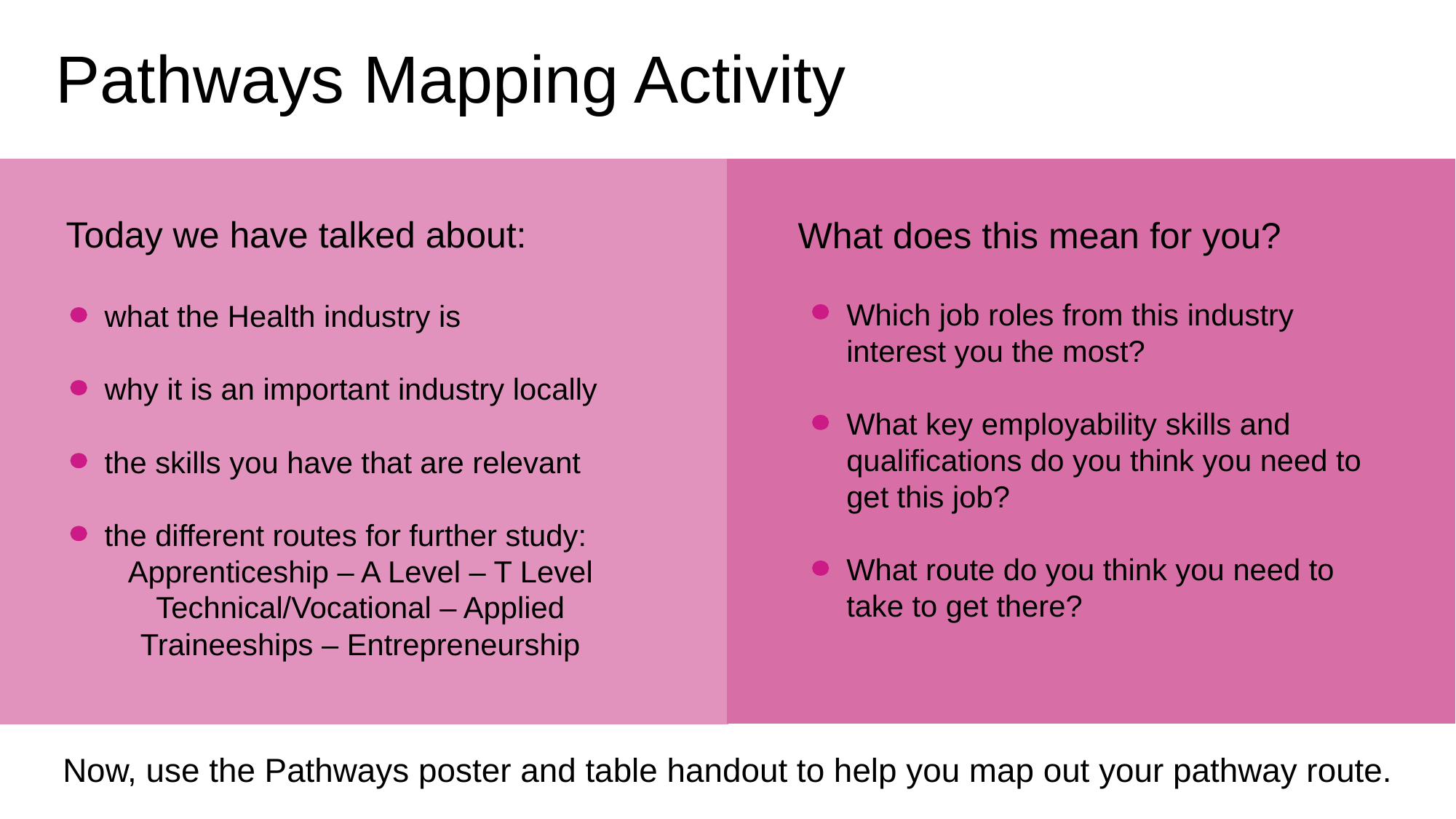

Pathways Mapping Activity

Today we have talked about:
What does this mean for you?
Which job roles from this industry interest you the most?

What key employability skills and qualifications do you think you need to get this job?

What route do you think you need to take to get there?

what the Health industry is

why it is an important industry locally

the skills you have that are relevant

the different routes for further study:
Apprenticeship – A Level – T Level Technical/Vocational – Applied Traineeships – Entrepreneurship

Now, use the Pathways poster and table handout to help you map out your pathway route.